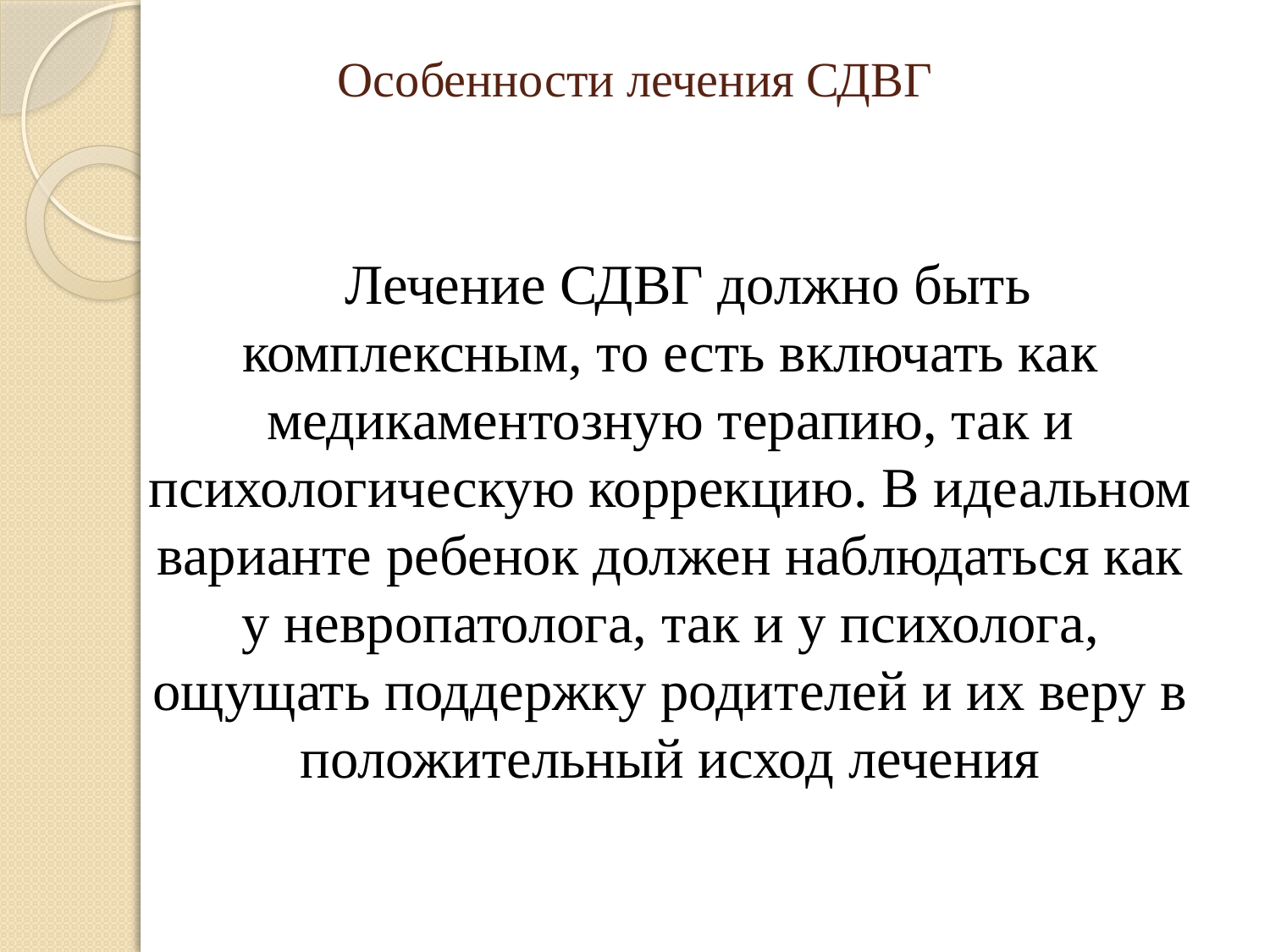

# Особенности лечения СДВГ

Лечение СДВГ должно быть комплексным, то есть включать как медикаментозную терапию, так и психологическую коррекцию. В идеальном варианте ребенок должен наблюдаться как у невропатолога, так и у психолога, ощущать поддержку родителей и их веру в положительный исход лечения